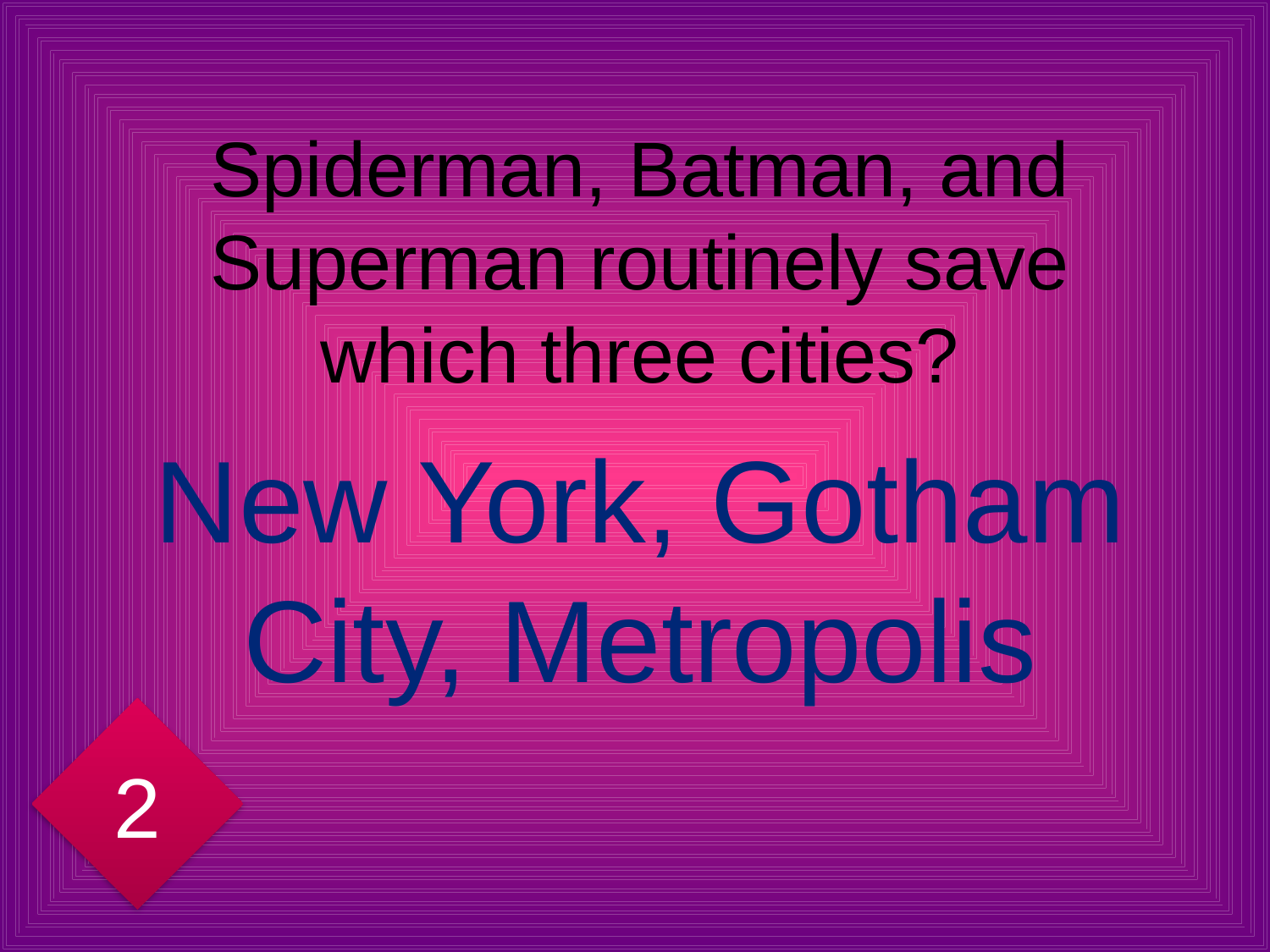

# Spiderman, Batman, and Superman routinely save which three cities?
New York, Gotham City, Metropolis
2